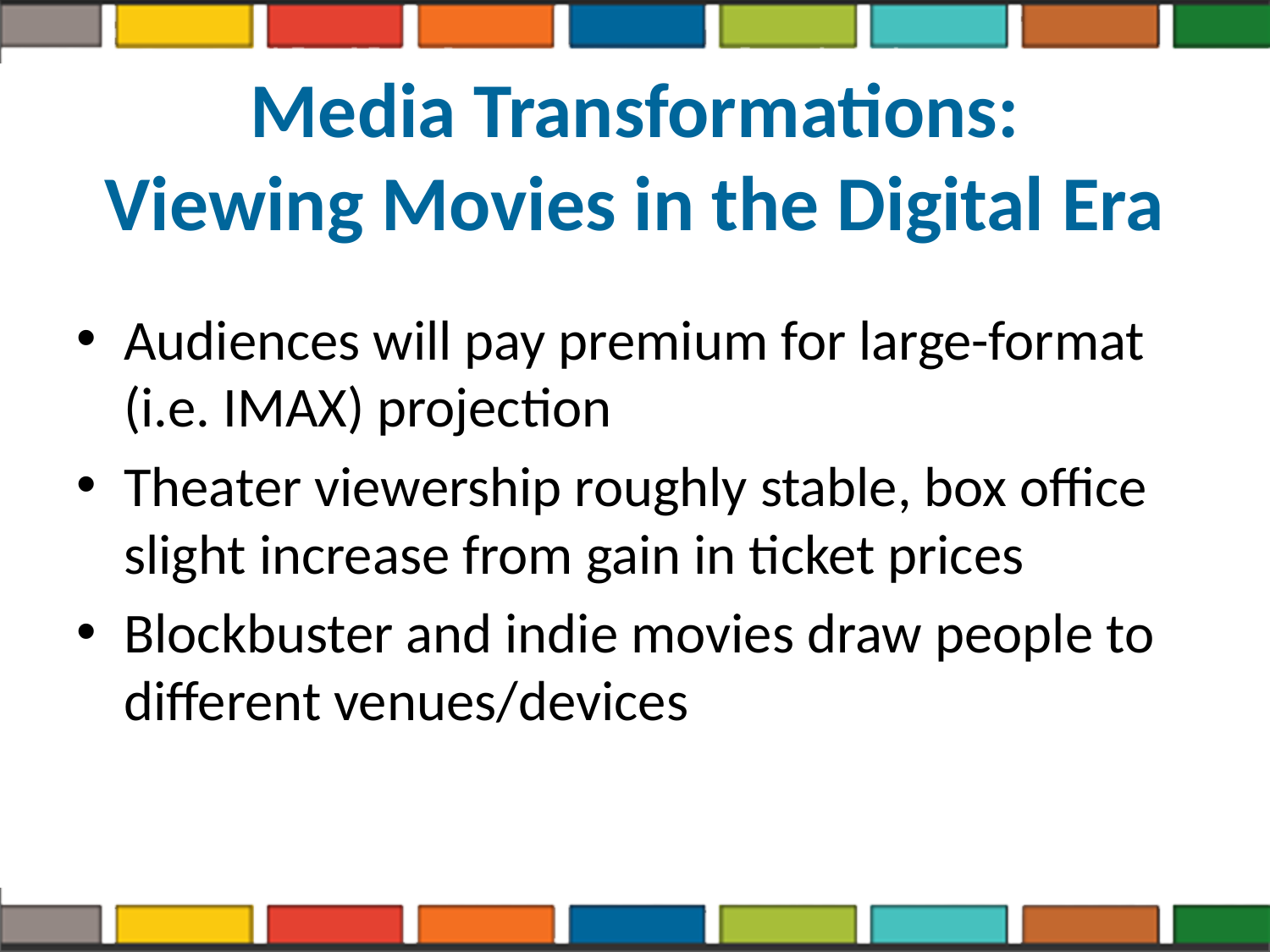

# Media Transformations: Viewing Movies in the Digital Era
Audiences will pay premium for large-format (i.e. IMAX) projection
Theater viewership roughly stable, box office slight increase from gain in ticket prices
Blockbuster and indie movies draw people to different venues/devices